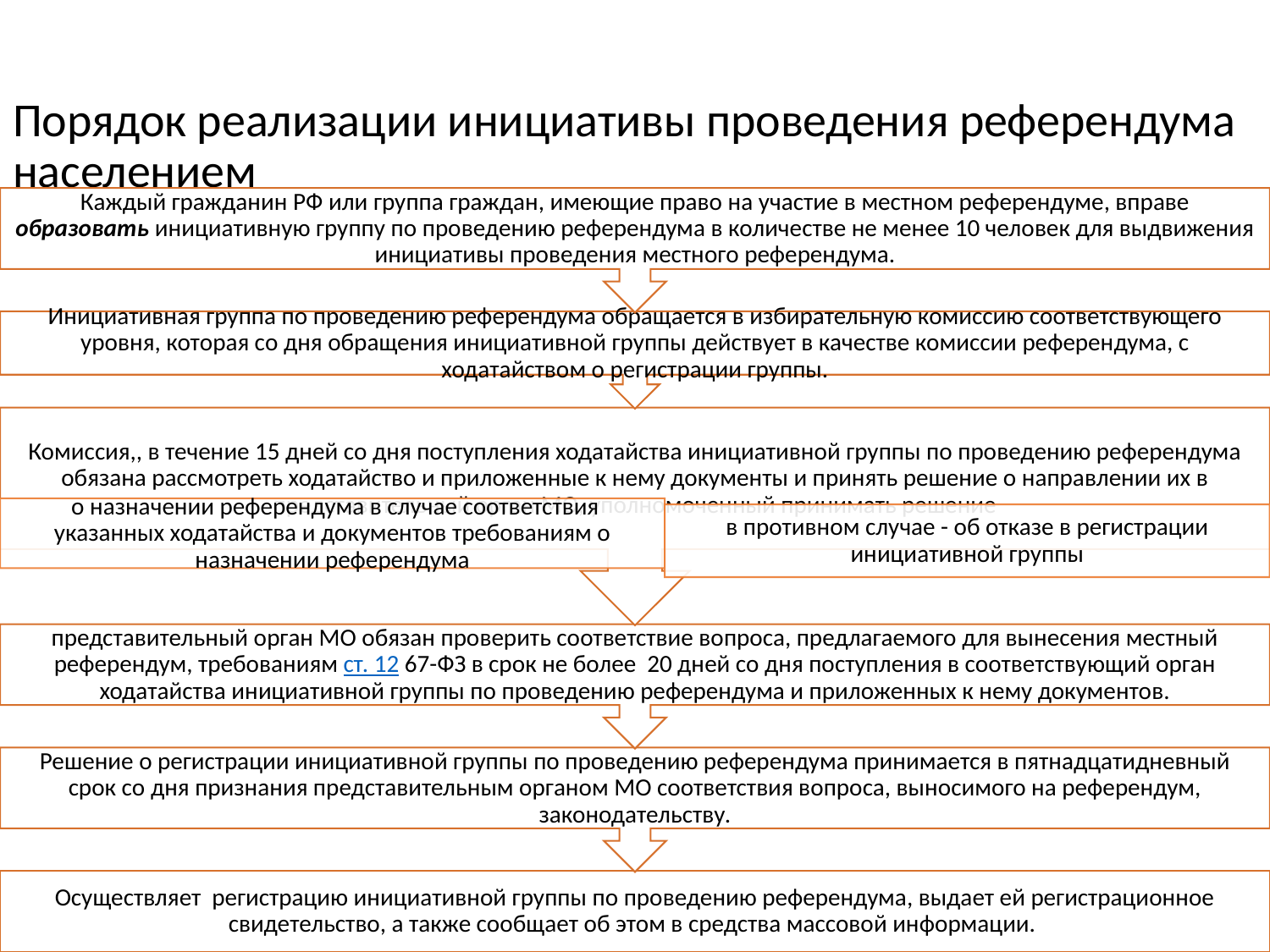

# Порядок реализации инициативы проведения референдума населением
Осуществляет  регистрацию инициативной группы по проведению референдума, выдает ей регистрационное свидетельство, а также сообщает об этом в средства массовой информации.
Решение о регистрации инициативной группы по проведению референдума принимается в пятнадцатидневный срок со дня признания представительным органом МО соответствия вопроса, выносимого на референдум, законодательству.
представительный орган МО обязан проверить соответствие вопроса, предлагаемого для вынесения местный референдум, требованиям ст. 12 67-ФЗ в срок не более  20 дней со дня поступления в соответствующий орган ходатайства инициативной группы по проведению референдума и приложенных к нему документов.
Комиссия,, в течение 15 дней со дня поступления ходатайства инициативной группы по проведению референдума обязана рассмотреть ходатайство и приложенные к нему документы и принять решение о направлении их в представительный орган МО, уполномоченный принимать решение
 о назначении референдума в случае соответствия указанных ходатайства и документов требованиям о назначении референдума
в противном случае - об отказе в регистрации инициативной группы
Инициативная группа по проведению референдума обращается в избирательную комиссию соответствующего уровня, которая со дня обращения инициативной группы действует в качестве комиссии референдума, с ходатайством о регистрации группы.
Каждый гражданин РФ или группа граждан, имеющие право на участие в местном референдуме, вправе образовать инициативную группу по проведению референдума в количестве не менее 10 человек для выдвижения инициативы проведения местного референдума.